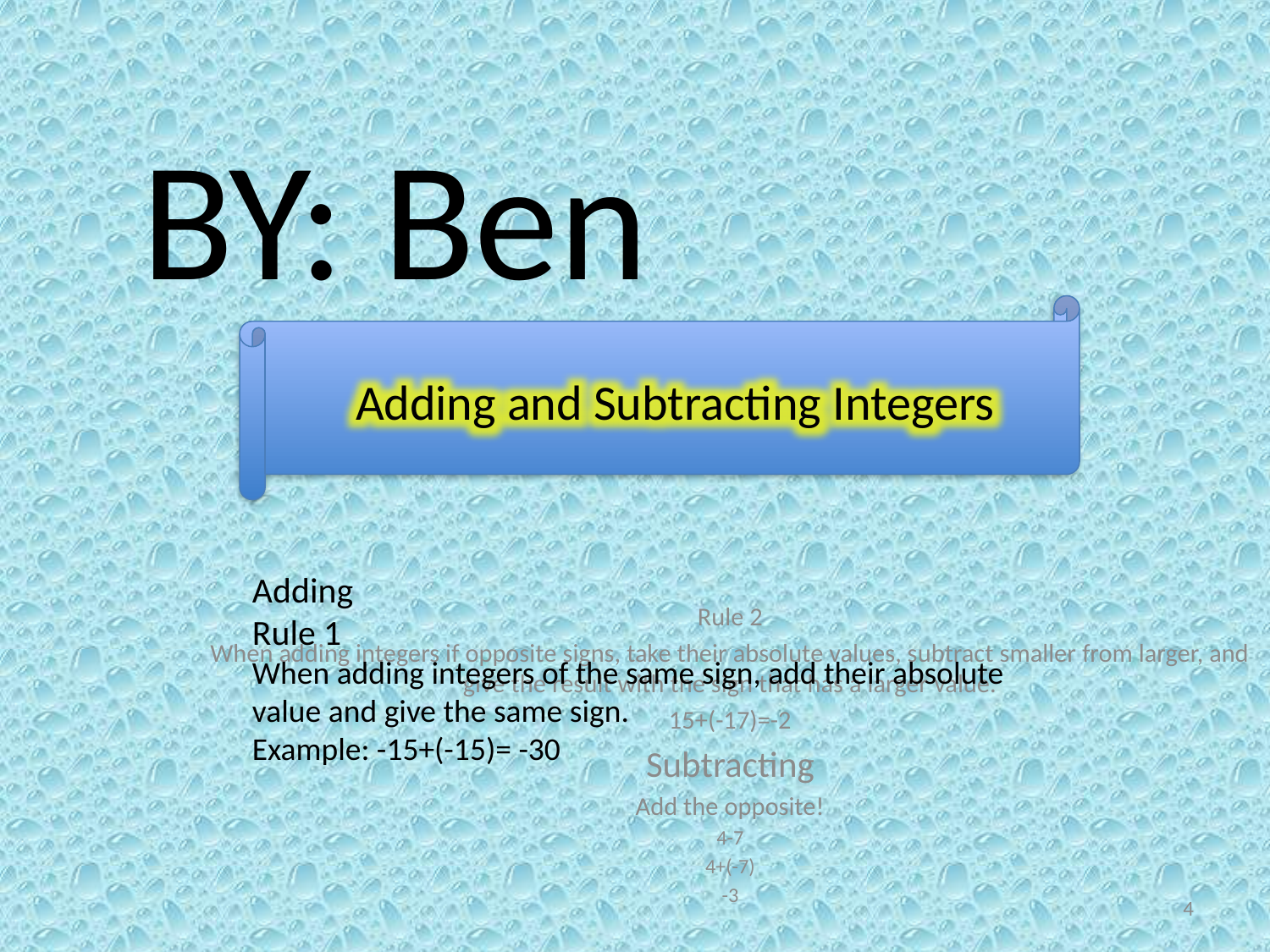

BY: Ben
#

Adding and Subtracting Integers
Adding
Rule 1
When adding integers of the same sign, add their absolute value and give the same sign.
Example: -15+(-15)= -30

Rule 2
When adding integers if opposite signs, take their absolute values, subtract smaller from larger, and give the result with the sign that has a larger value.
15+(-17)=-2
Subtracting
Add the opposite!
4-7
4+(-7)
-3

4